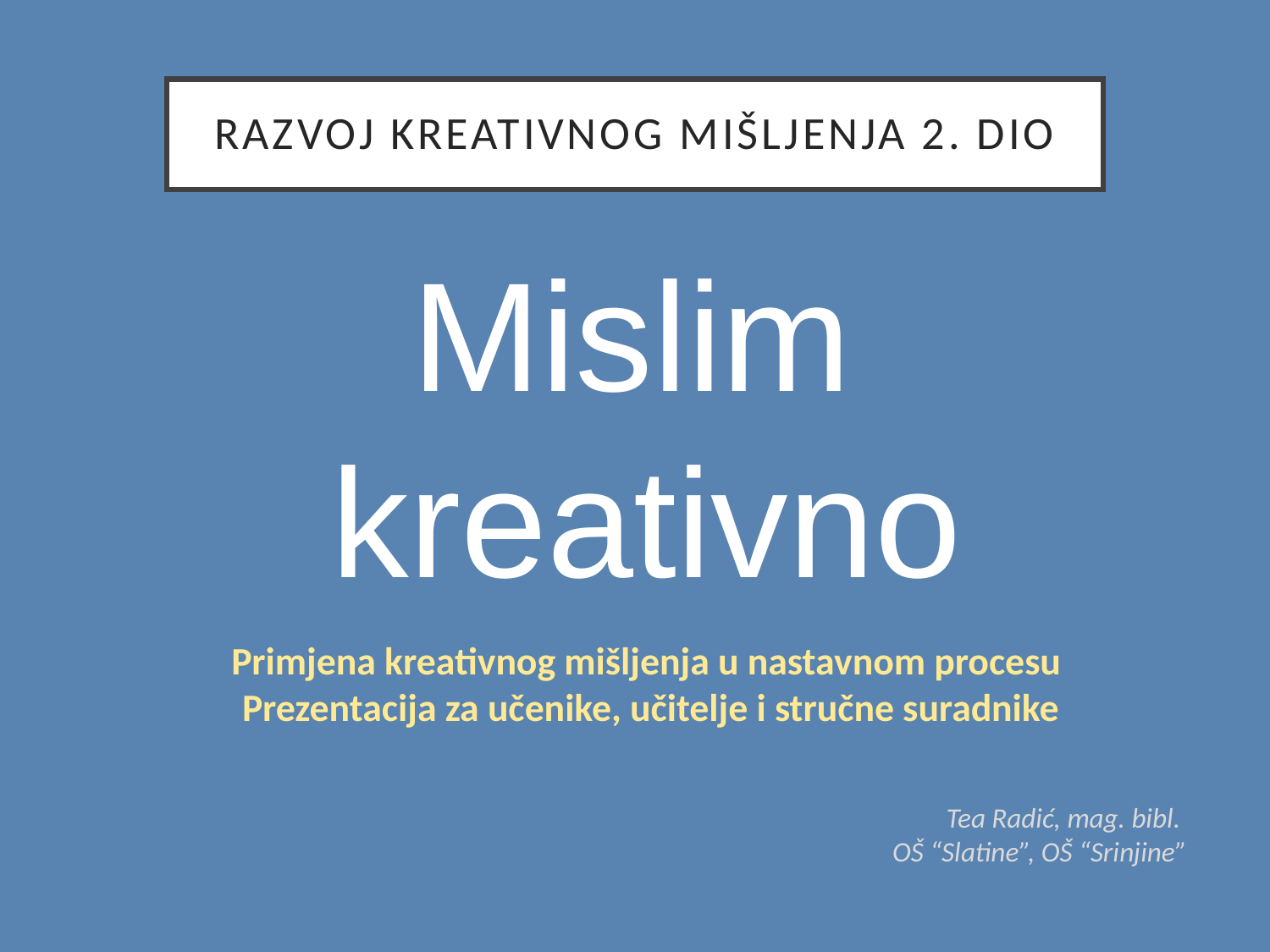

Razvoj kreativnog mišljenja 2. dio
Mislim kreativno
Mislim kreativno
Primjena kreativnog mišljenja u nastavnom procesu
Prezentacija za učenike, učitelje i stručne suradnike

Tea Radić, mag. bibl.
OŠ “Slatine”, OŠ “Srinjine”